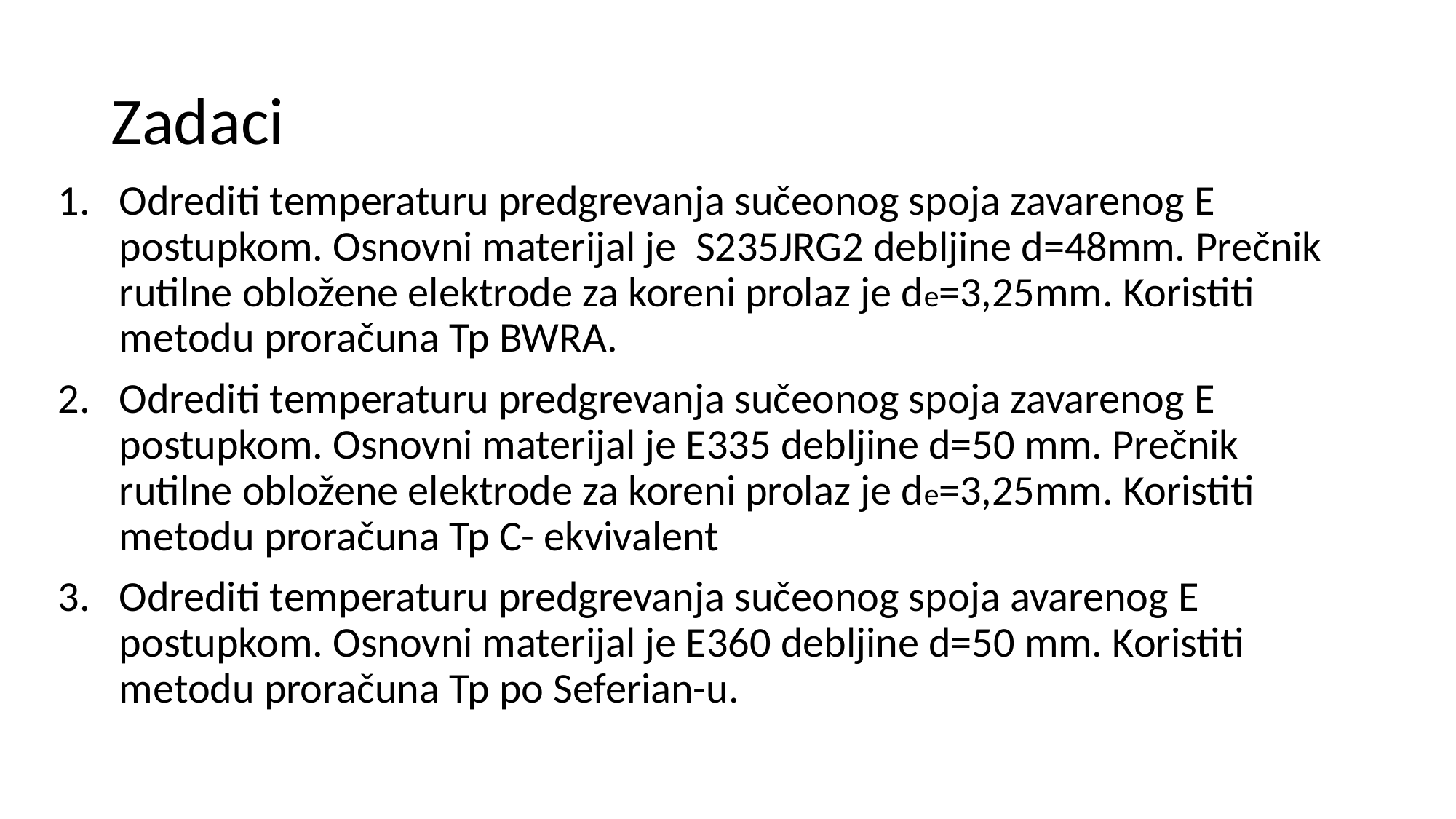

# Zadaci
Odrediti temperaturu predgrevanja sučeonog spoja zavarenog E postupkom. Osnovni materijal je  S235JRG2 debljine d=48mm. Prečnik rutilne obložene elektrode za koreni prolaz je de=3,25mm. Koristiti metodu proračuna Tp BWRA.
Odrediti temperaturu predgrevanja sučeonog spoja zavarenog E postupkom. Osnovni materijal je E335 debljine d=50 mm. Prečnik rutilne obložene elektrode za koreni prolaz je de=3,25mm. Koristiti metodu proračuna Tp C- ekvivalent
Odrediti temperaturu predgrevanja sučeonog spoja avarenog E postupkom. Osnovni materijal je E360 debljine d=50 mm. Koristiti metodu proračuna Tp po Seferian-u.